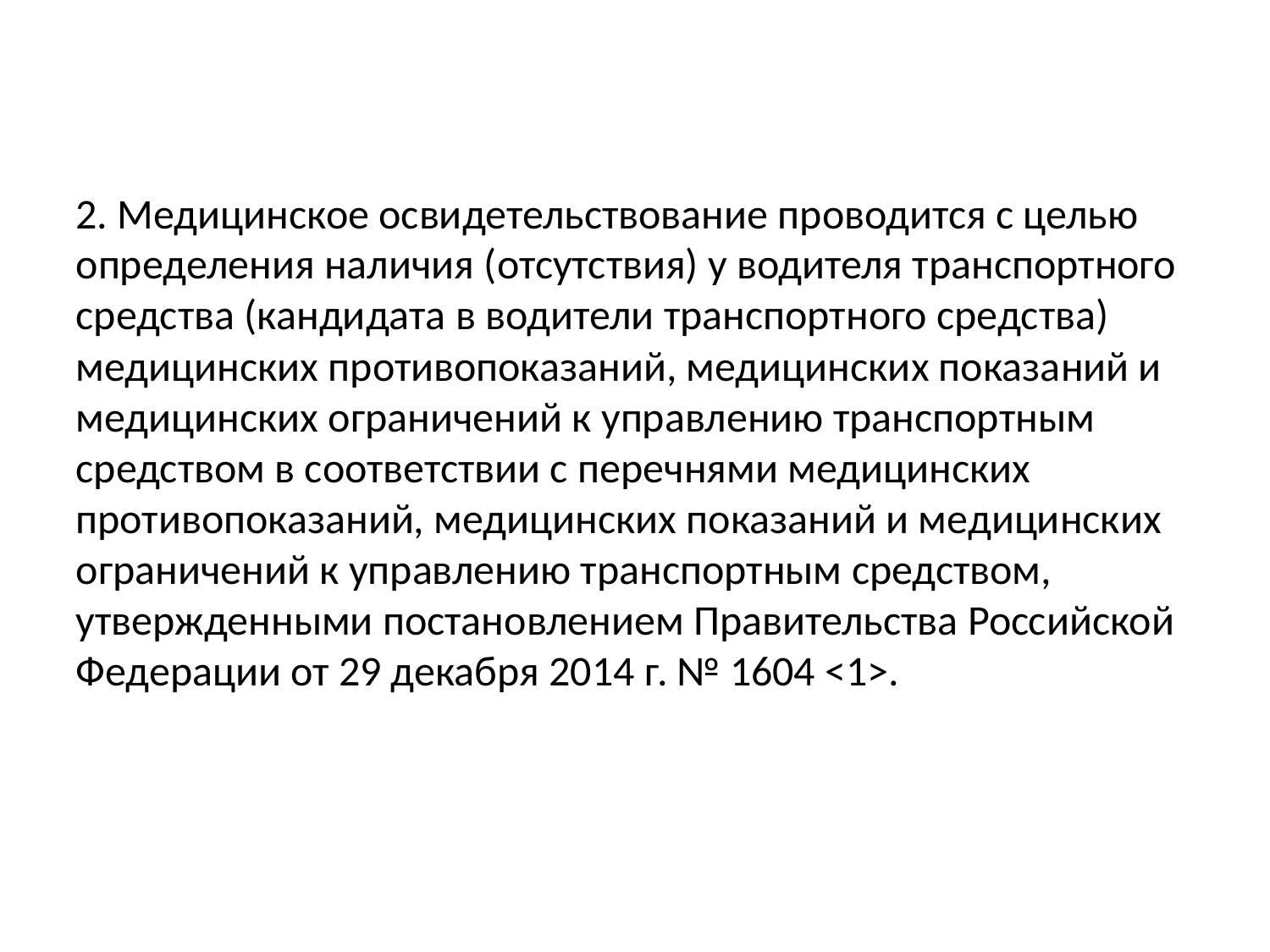

2. Медицинское освидетельствование проводится с целью определения наличия (отсутствия) у водителя транспортного средства (кандидата в водители транспортного средства) медицинских противопоказаний, медицинских показаний и медицинских ограничений к управлению транспортным средством в соответствии с перечнями медицинских противопоказаний, медицинских показаний и медицинских ограничений к управлению транспортным средством, утвержденными постановлением Правительства Российской Федерации от 29 декабря 2014 г. № 1604 <1>.